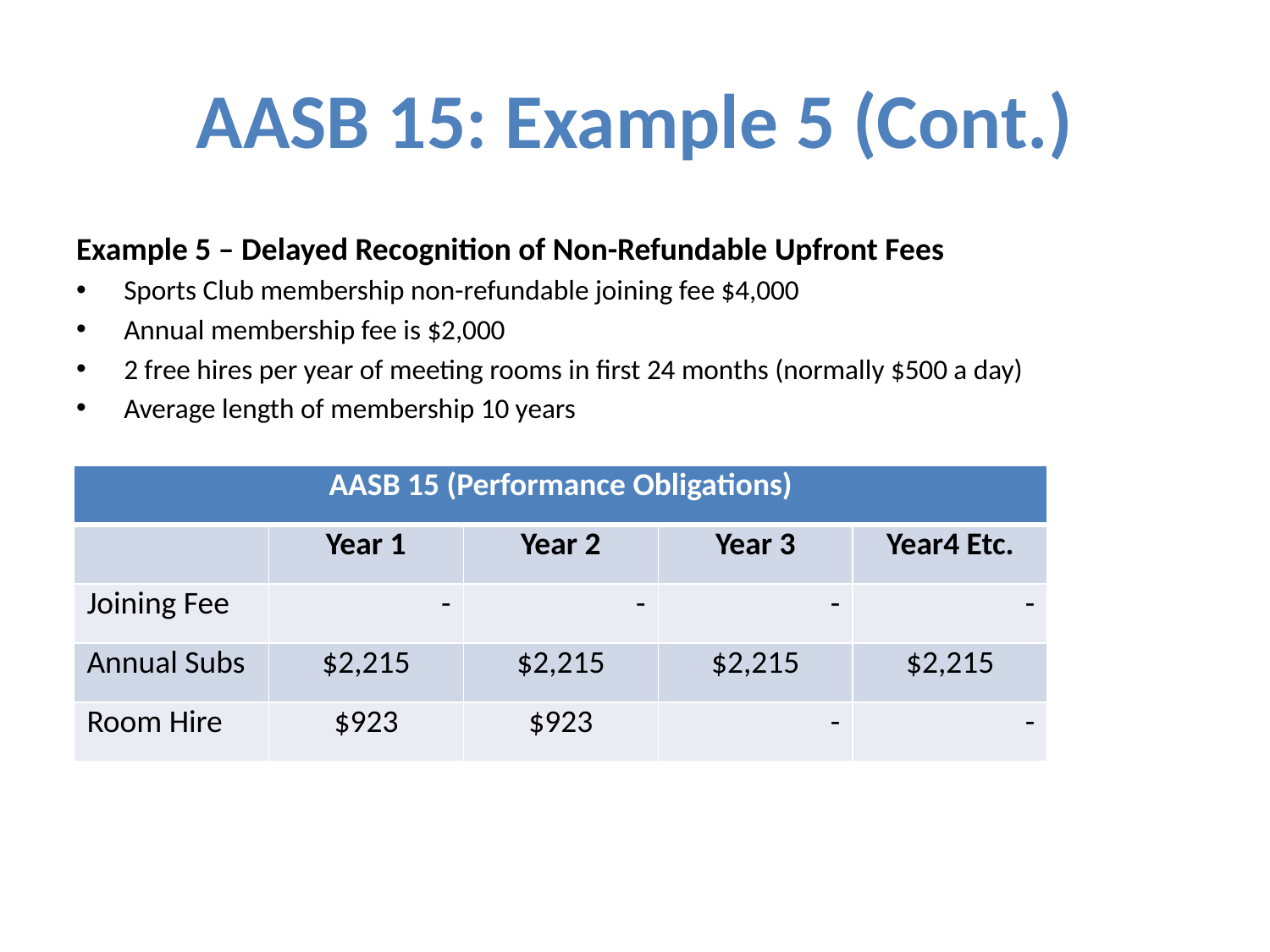

# AASB 15: Example 5 (Cont.)
Example 5 – Delayed Recognition of Non-Refundable Upfront Fees
Sports Club membership non-refundable joining fee $4,000
Annual membership fee is $2,000
2 free hires per year of meeting rooms in first 24 months (normally $500 a day)
Average length of membership 10 years

| AASB 15 (Performance Obligations) |  |  |  |  |
| --- | --- | --- | --- | --- |
|  | Year 1 | Year 2 | Year 3 | Year4 Etc. |
| Joining Fee | - | - | - | - |
| Annual Subs | $2,215 | $2,215 | $2,215 | $2,215 |
| Room Hire | $923 | $923 | - | - |